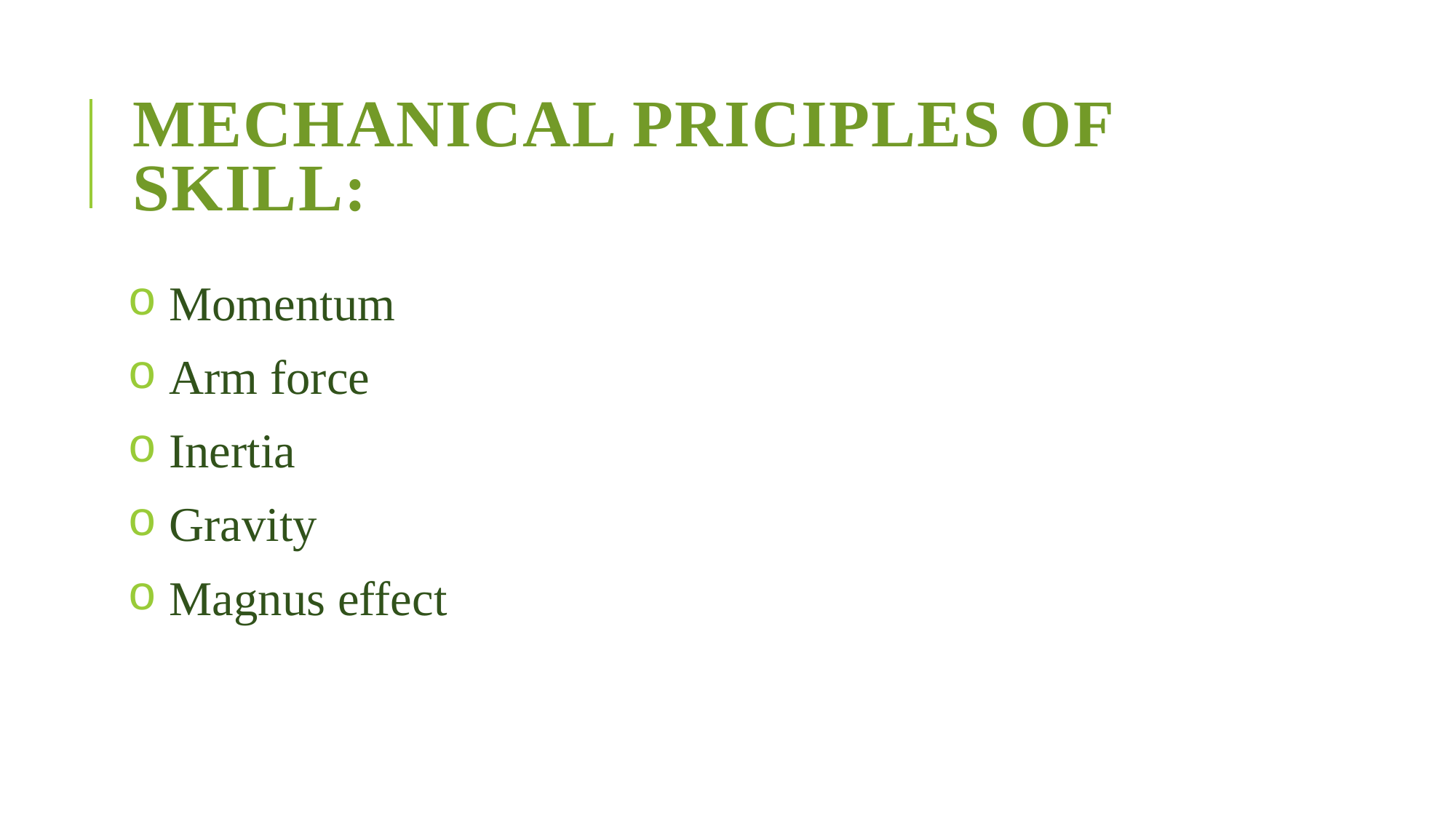

# MECHANICAL PRICIPLES OF SKILL:
 Momentum
 Arm force
 Inertia
 Gravity
 Magnus effect